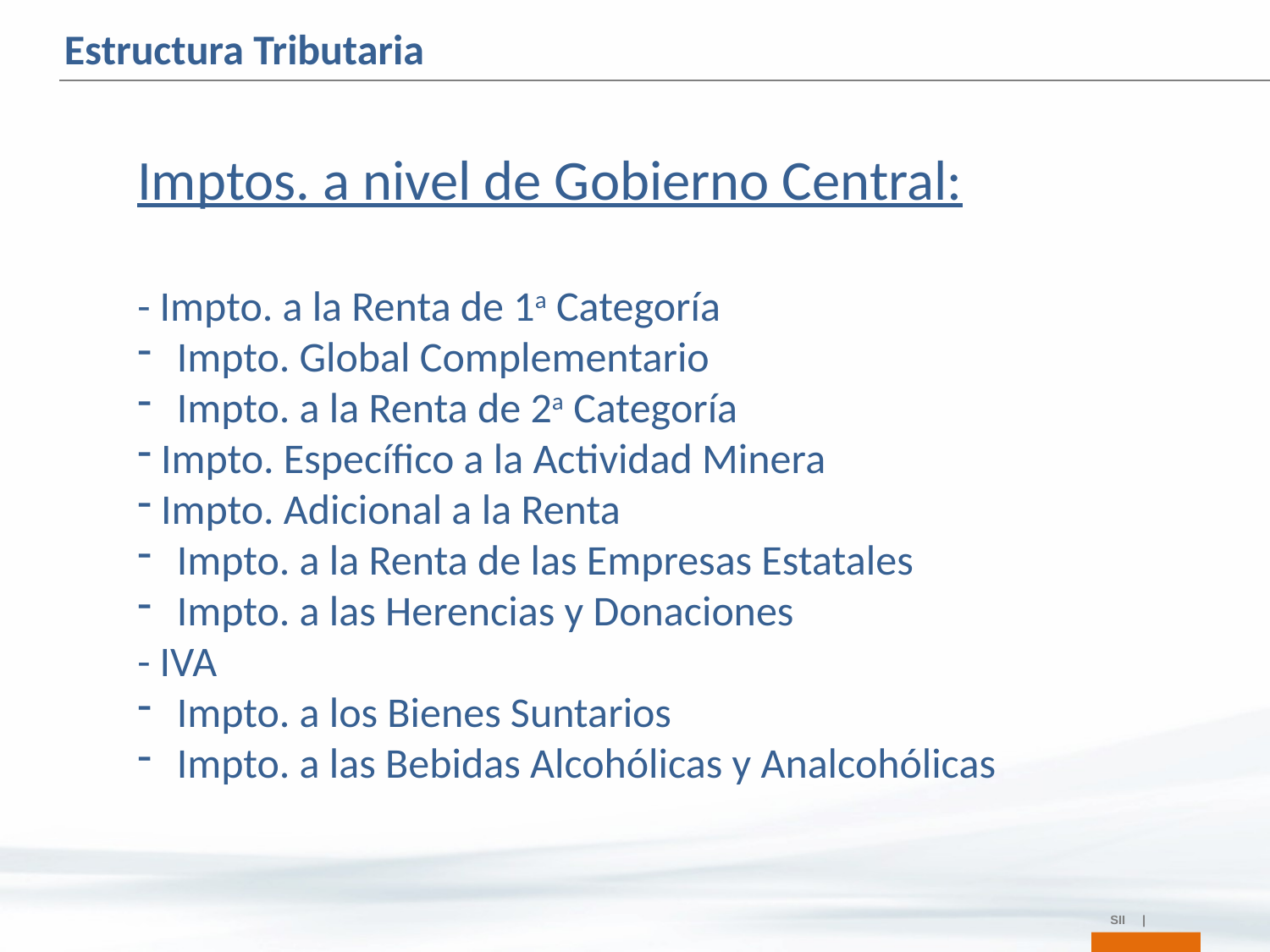

Estructura Tributaria

Imptos. a nivel de Gobierno Central:

- Impto. a la Renta de 1a Categoría
 Impto. Global Complementario
 Impto. a la Renta de 2a Categoría
 Impto. Específico a la Actividad Minera
 Impto. Adicional a la Renta
 Impto. a la Renta de las Empresas Estatales
 Impto. a las Herencias y Donaciones
- IVA
 Impto. a los Bienes Suntarios
 Impto. a las Bebidas Alcohólicas y Analcohólicas
SII     |